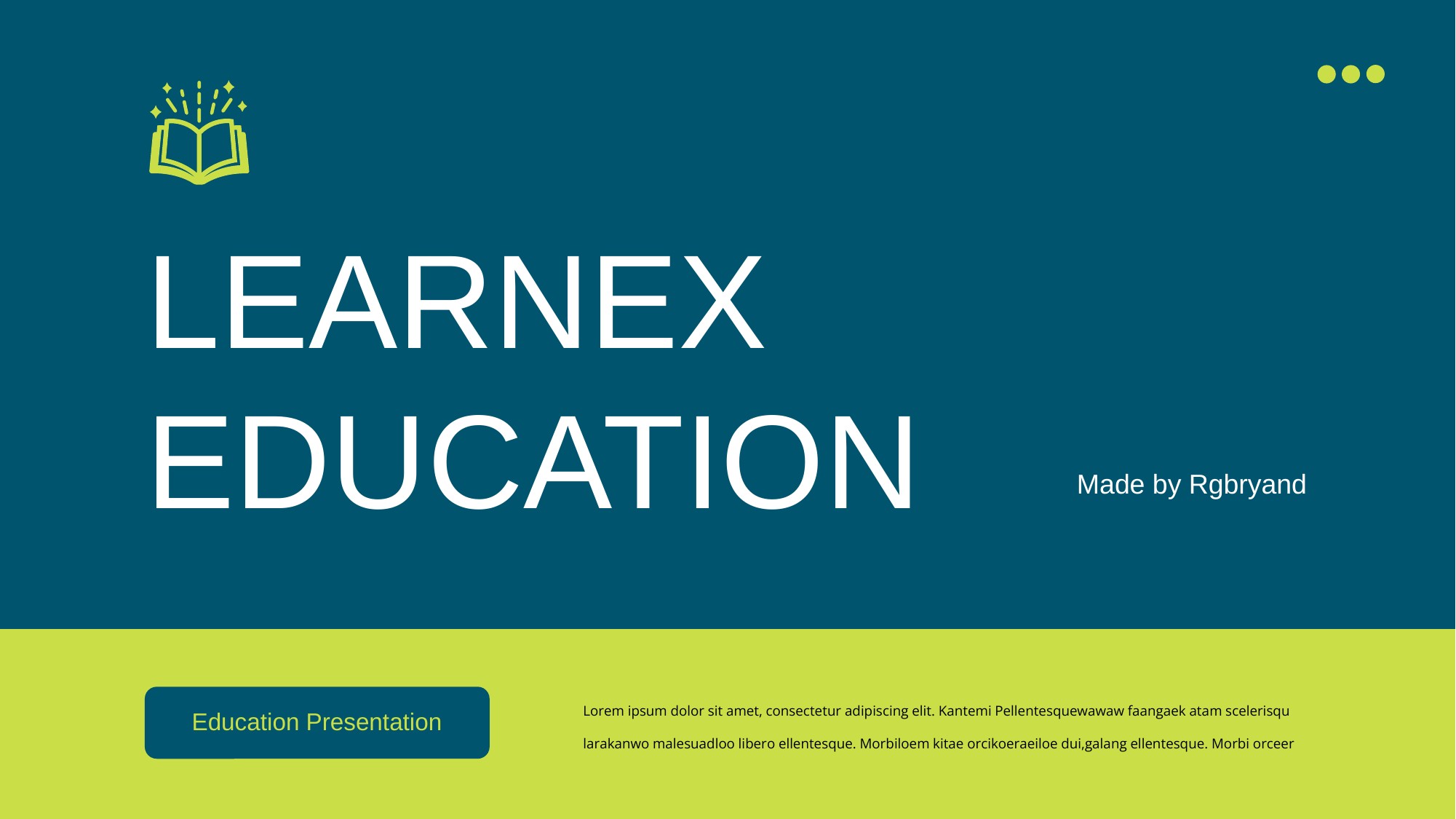

LEARNEX EDUCATION
Made by Rgbryand

Lorem ipsum dolor sit amet, consectetur adipiscing elit. Kantemi Pellentesquewawaw faangaek atam scelerisqu larakanwo malesuadloo libero ellentesque. Morbiloem kitae orcikoeraeiloe dui,galang ellentesque. Morbi orceer

Education Presentation